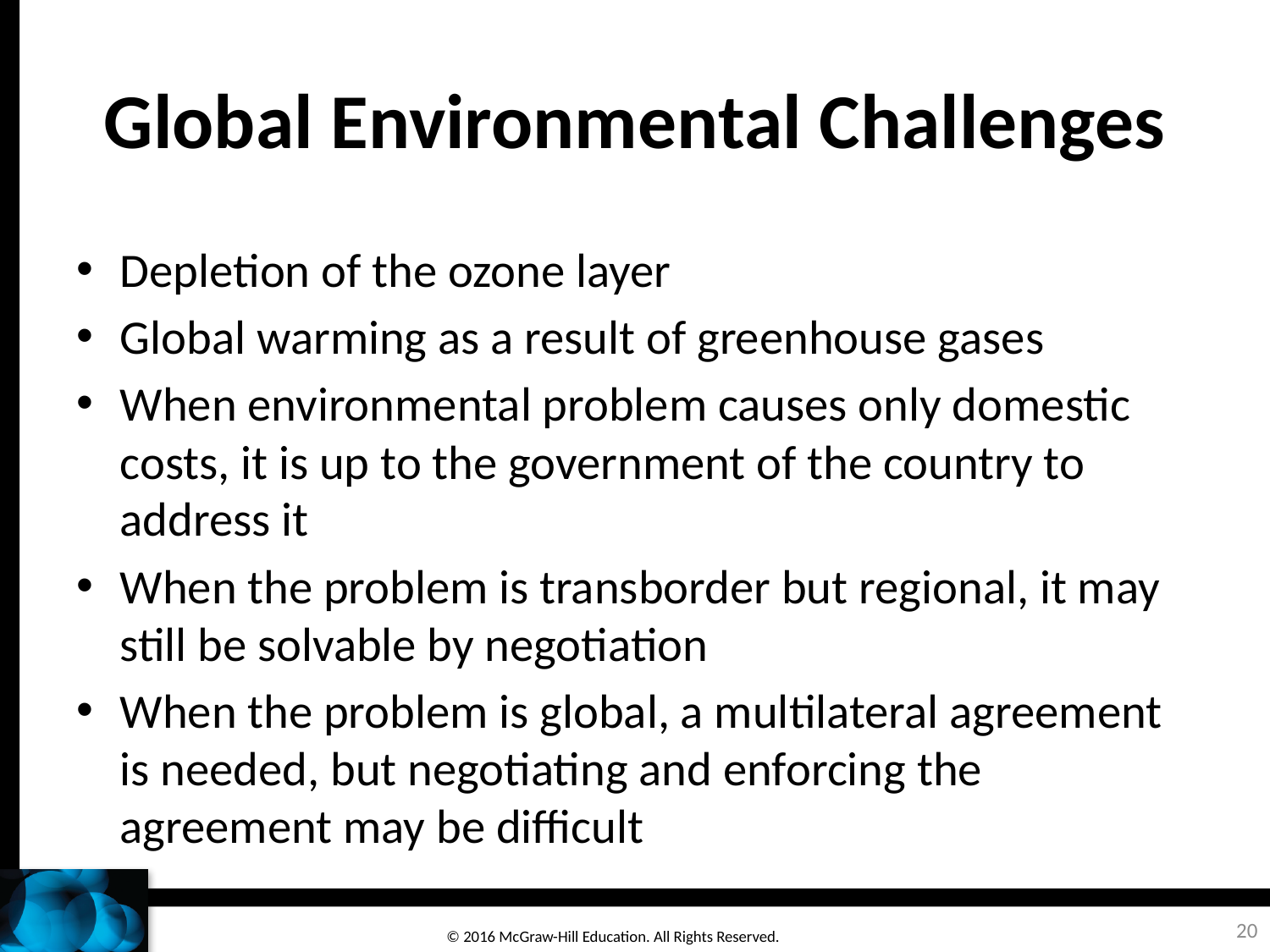

# Global Environmental Challenges
Depletion of the ozone layer
Global warming as a result of greenhouse gases
When environmental problem causes only domestic costs, it is up to the government of the country to address it
When the problem is transborder but regional, it may still be solvable by negotiation
When the problem is global, a multilateral agreement is needed, but negotiating and enforcing the agreement may be difficult

20
© 2016 McGraw-Hill Education. All Rights Reserved.